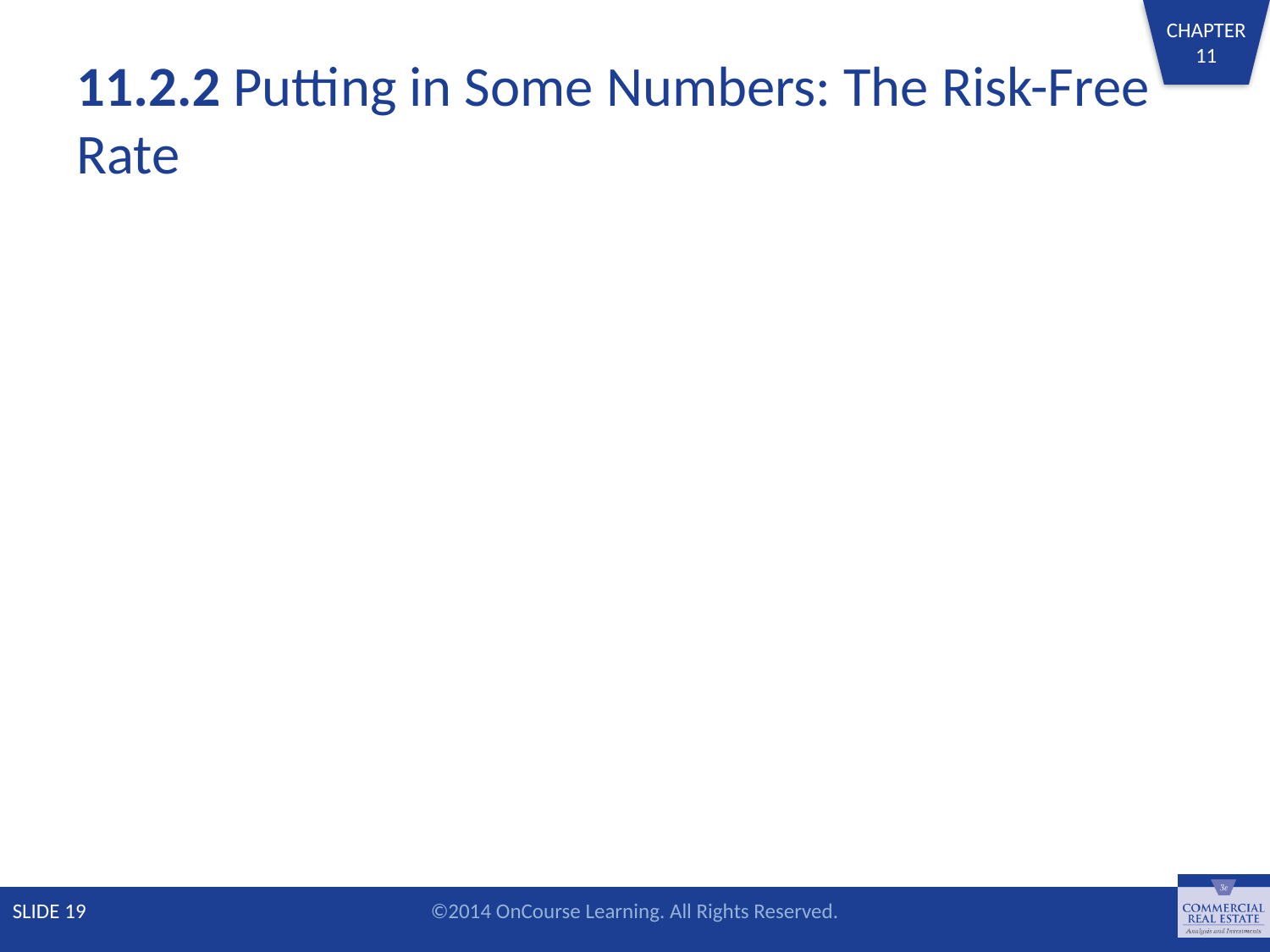

# 11.2.2 Putting in Some Numbers: The Risk-Free Rate

SLIDE 19